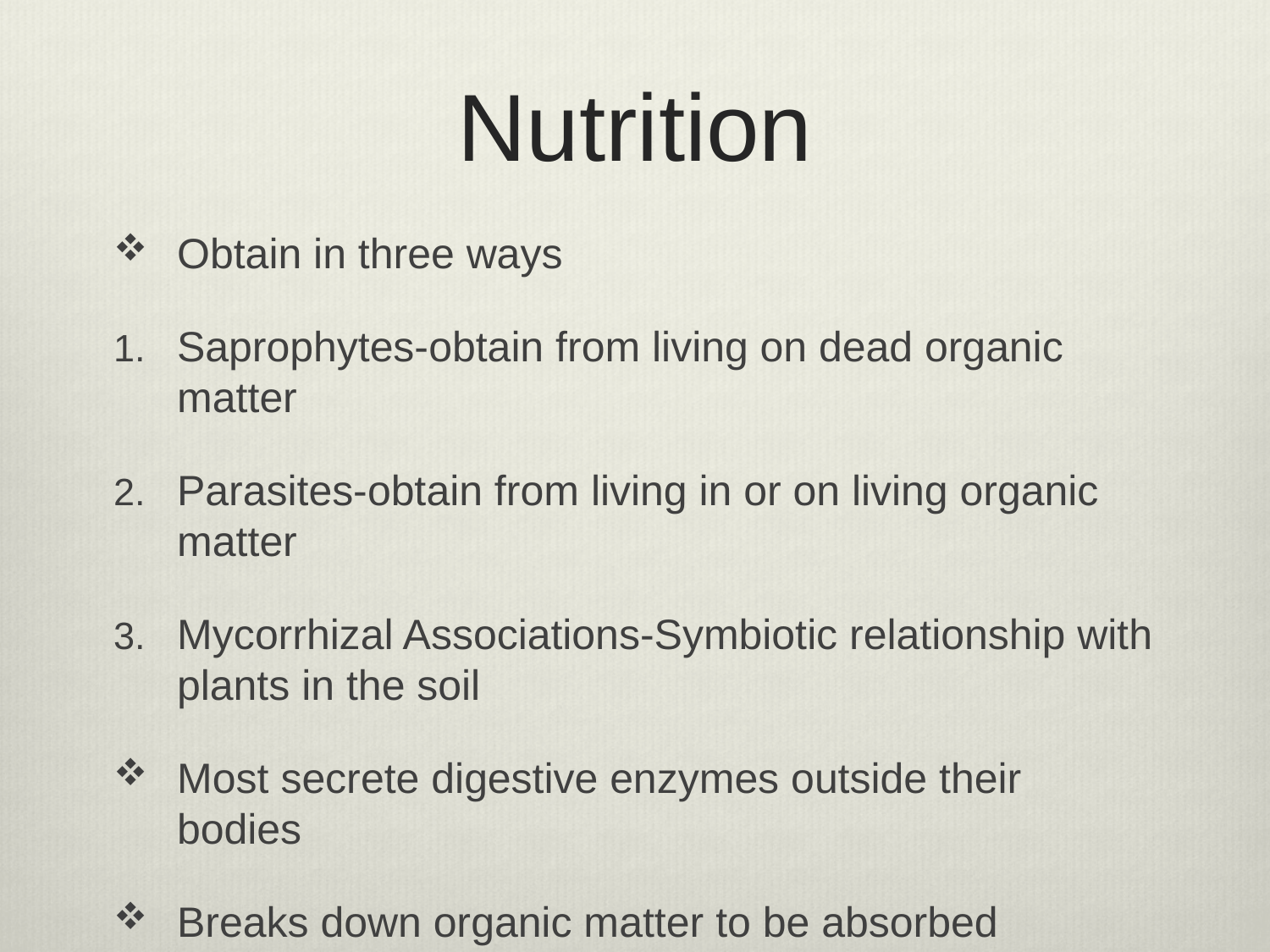

# Nutrition
Obtain in three ways
Saprophytes-obtain from living on dead organic matter
Parasites-obtain from living in or on living organic matter
Mycorrhizal Associations-Symbiotic relationship with plants in the soil
Most secrete digestive enzymes outside their bodies
Breaks down organic matter to be absorbed